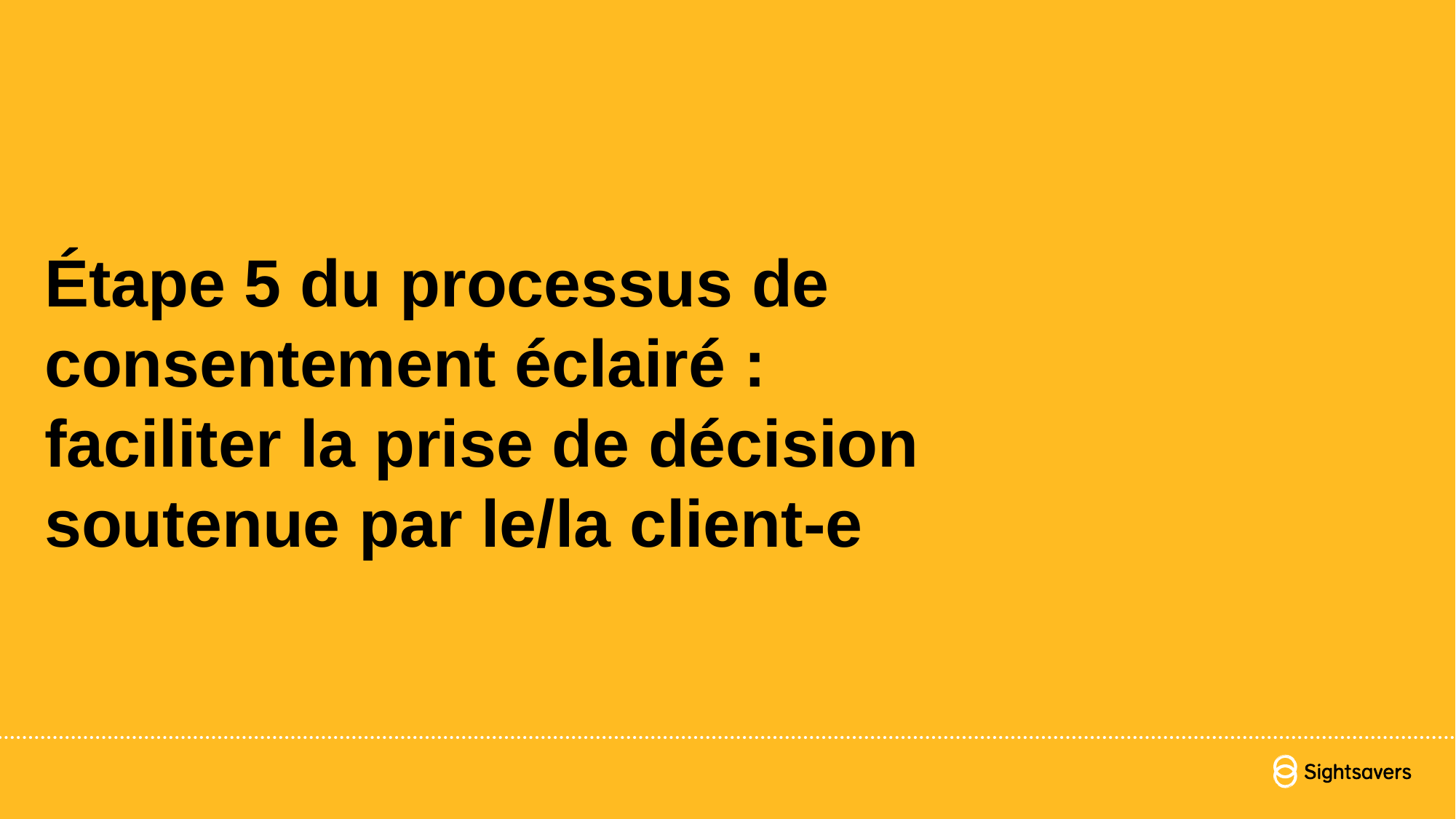

# Étape 5 du processus de consentement éclairé : faciliter la prise de décision soutenue par le/la client-e